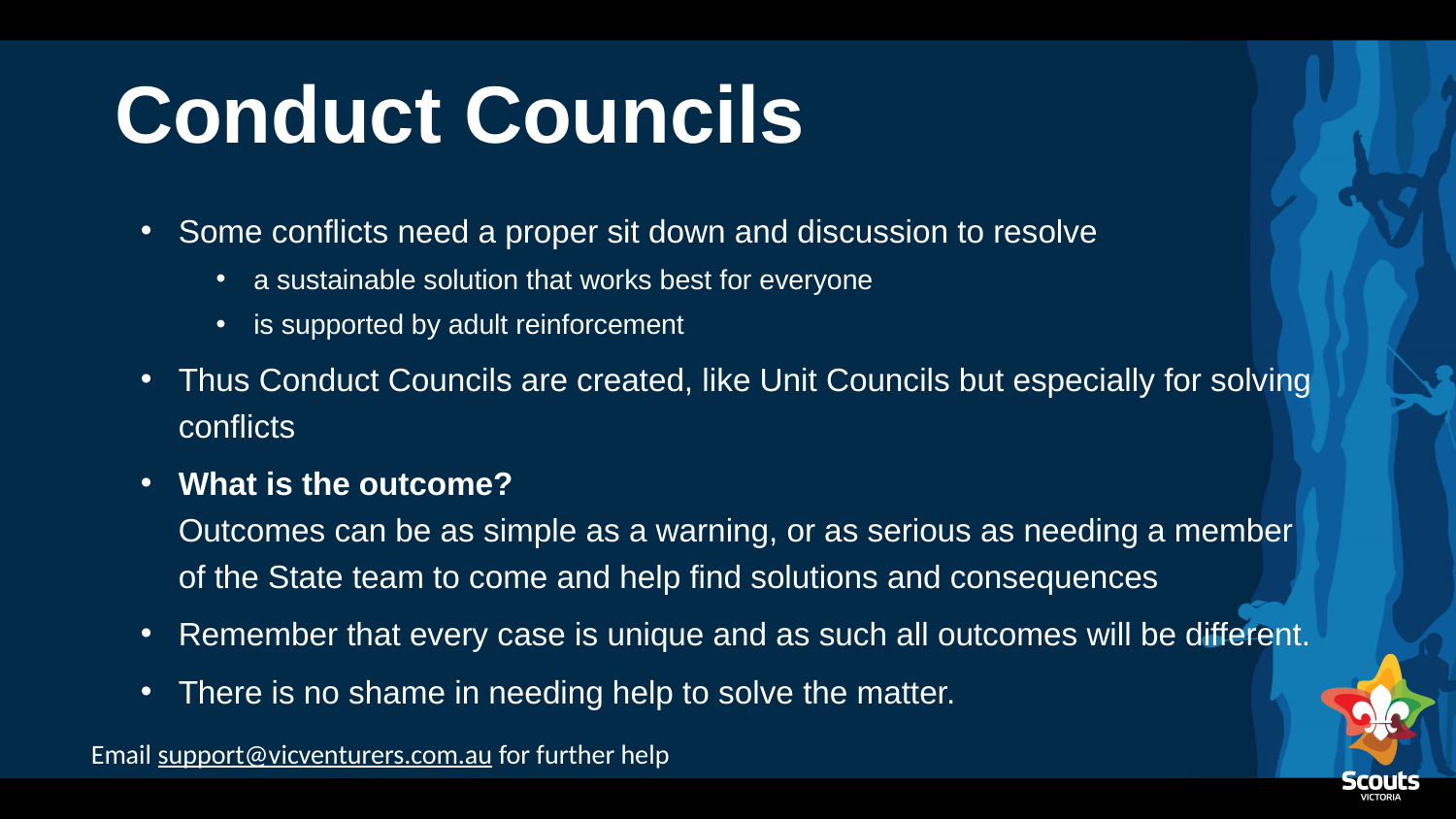

# Conduct Councils
Some conflicts need a proper sit down and discussion to resolve
a sustainable solution that works best for everyone
is supported by adult reinforcement
Thus Conduct Councils are created, like Unit Councils but especially for solving conflicts
What is the outcome?
Outcomes can be as simple as a warning, or as serious as needing a member of the State team to come and help find solutions and consequences
Remember that every case is unique and as such all outcomes will be different.
There is no shame in needing help to solve the matter.
Email support@vicventurers.com.au for further help